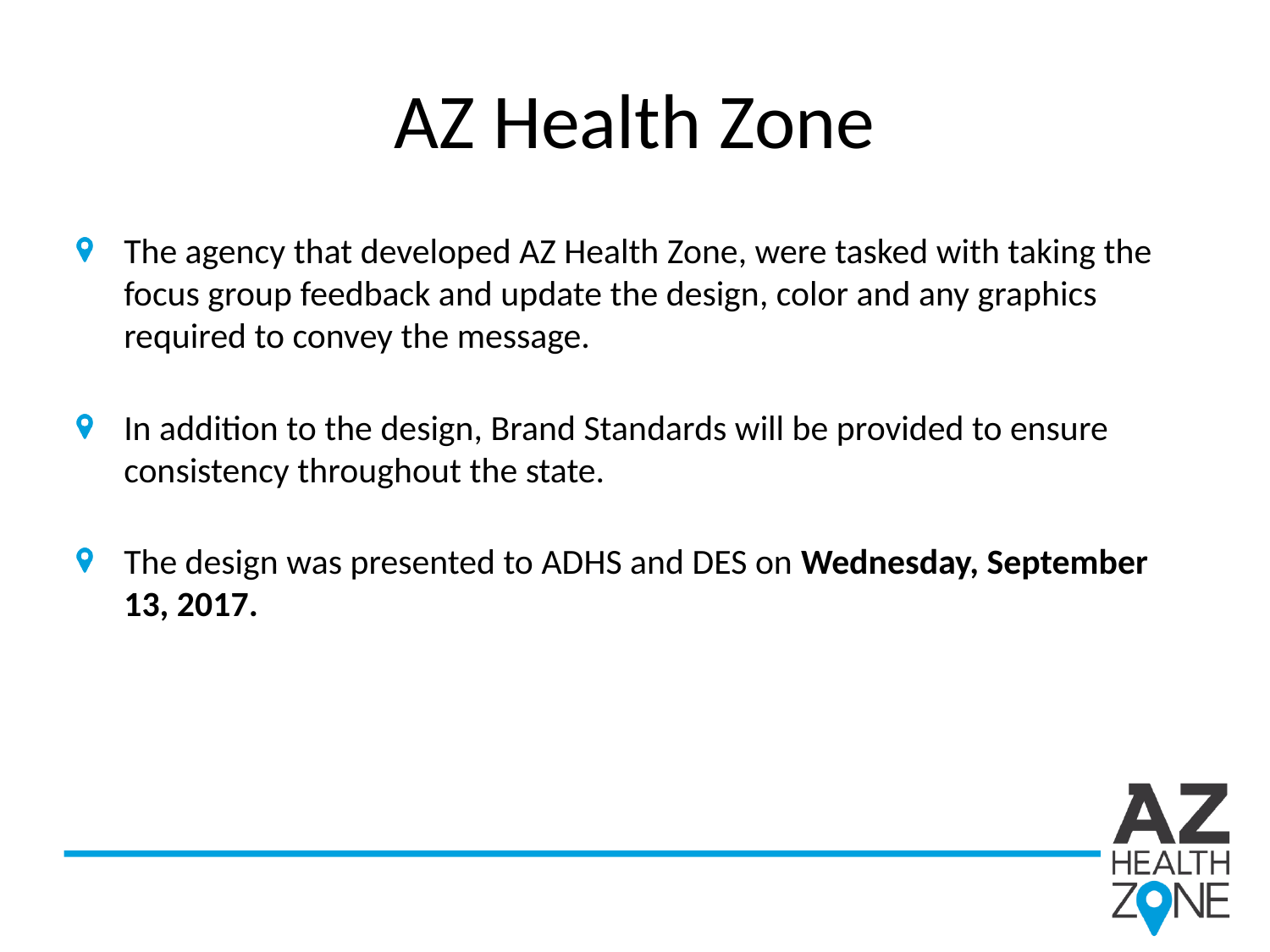

# AZ Health Zone
The agency that developed AZ Health Zone, were tasked with taking the focus group feedback and update the design, color and any graphics required to convey the message.
In addition to the design, Brand Standards will be provided to ensure consistency throughout the state.
The design was presented to ADHS and DES on Wednesday, September 13, 2017.